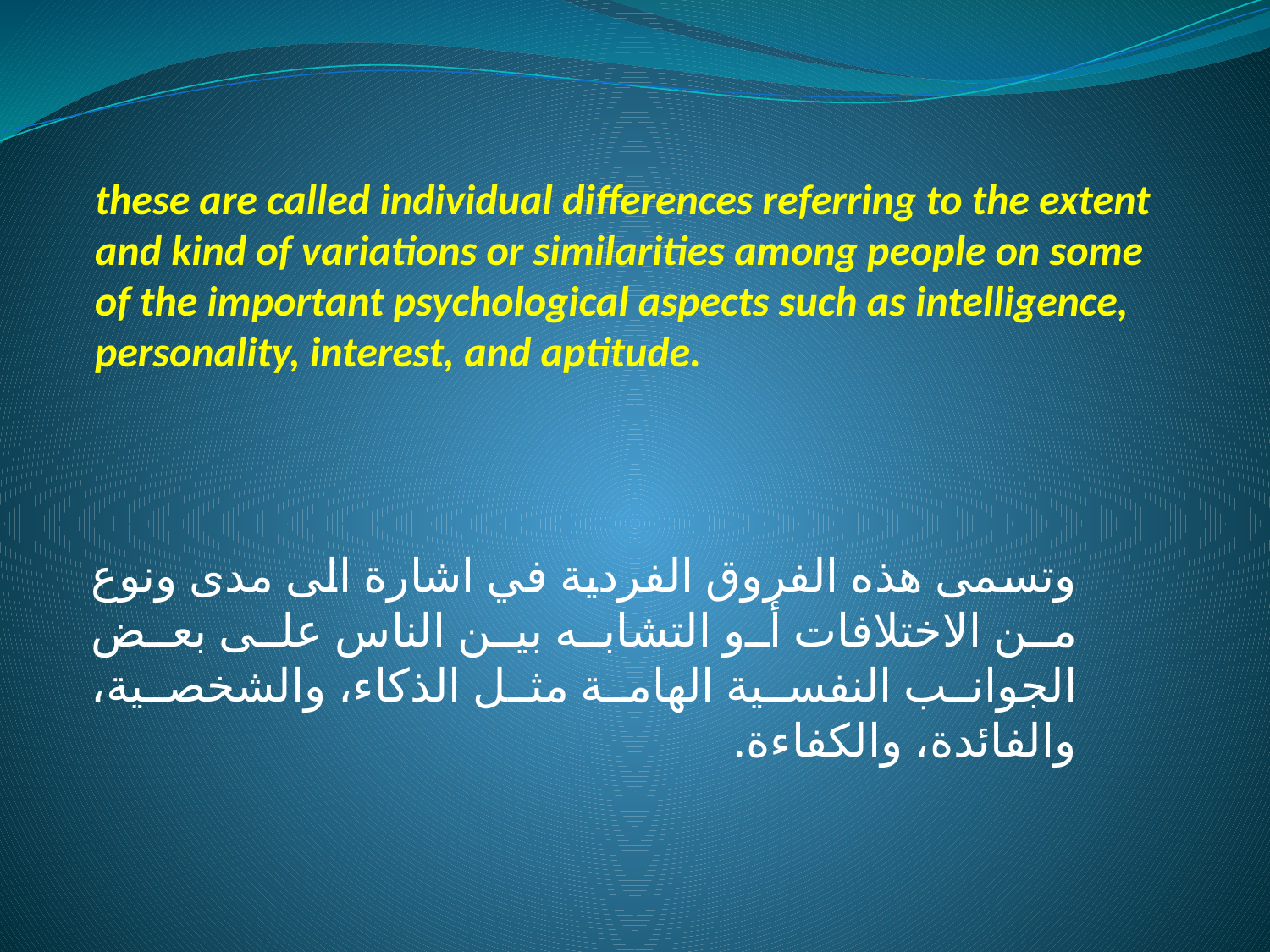

# these are called individual differences referring to the extent and kind of variations or similarities among people on some of the important psychological aspects such as intelligence, personality, interest, and aptitude.
وتسمى هذه الفروق الفردية في اشارة الى مدى ونوع من الاختلافات أو التشابه بين الناس على بعض الجوانب النفسية الهامة مثل الذكاء، والشخصية، والفائدة، والكفاءة.